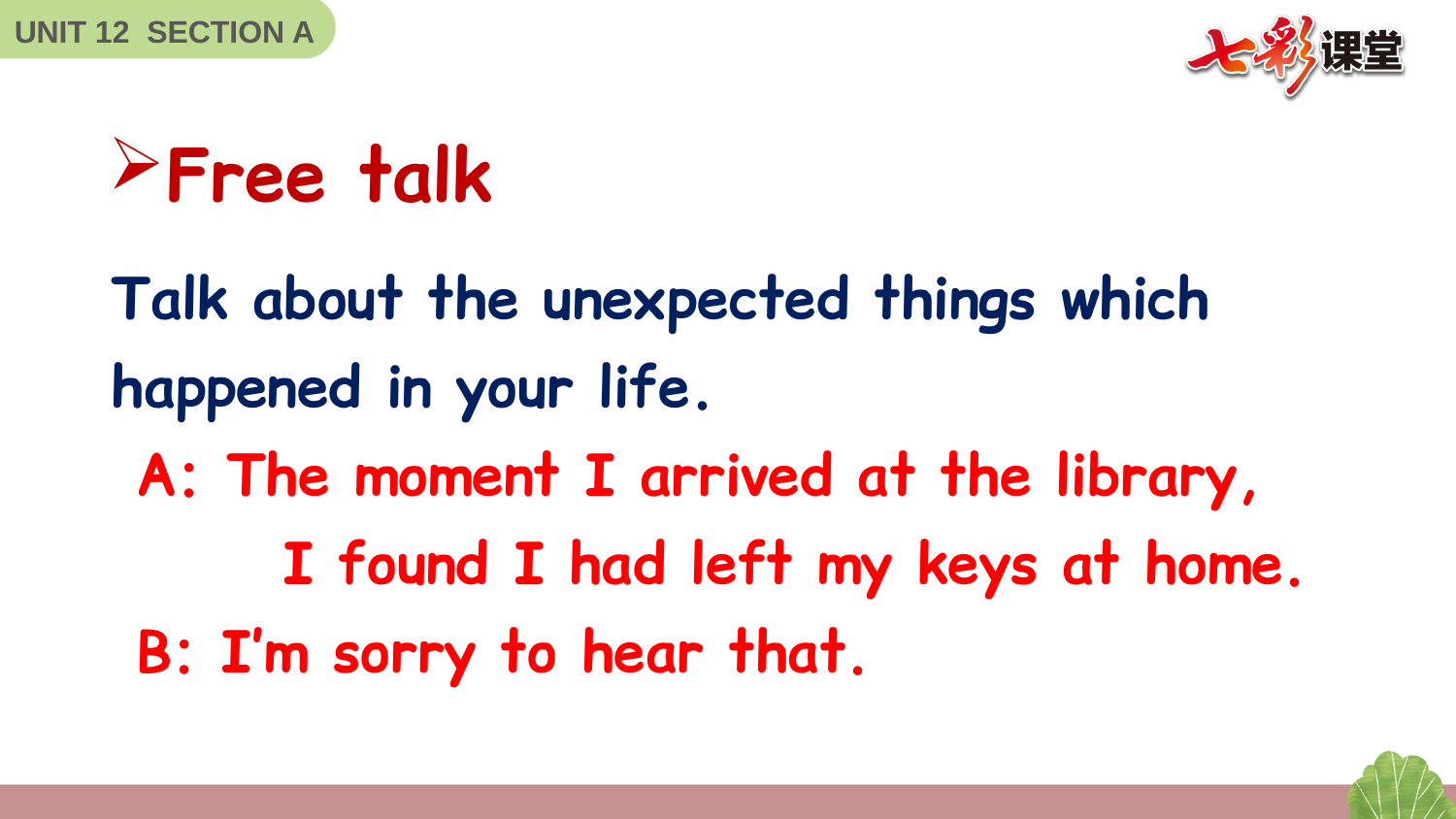

Free talk
Talk about the unexpected things which
happened in your life.
 A: The moment I arrived at the library,
       I found I had left my keys at home.
 B: I’m sorry to hear that.